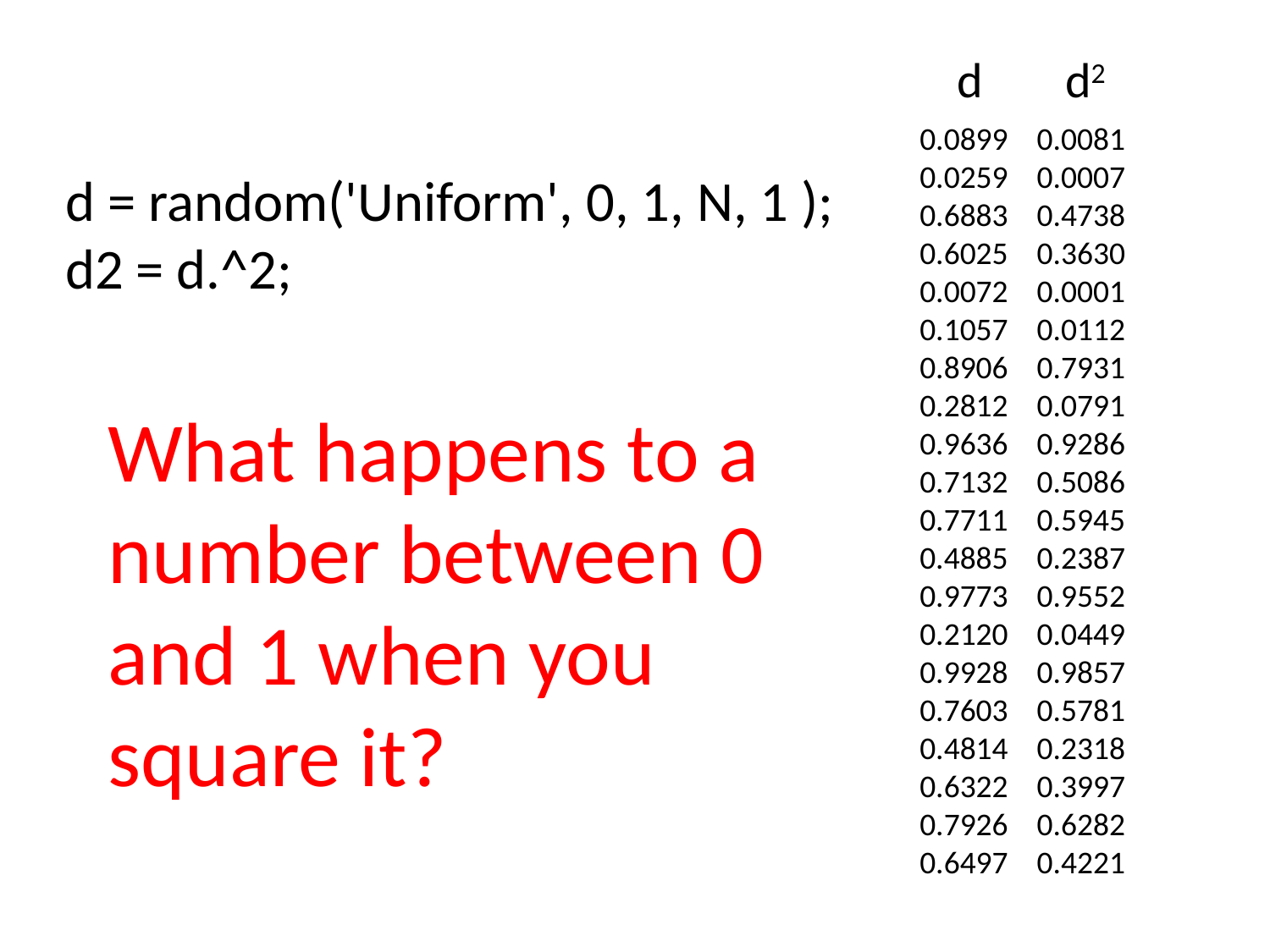

d
d2

    0.0899    0.0081
    0.0259    0.0007
    0.6883    0.4738
    0.6025    0.3630
    0.0072    0.0001
    0.1057    0.0112
    0.8906    0.7931
    0.2812    0.0791
    0.9636    0.9286
    0.7132    0.5086
    0.7711    0.5945
    0.4885    0.2387
    0.9773    0.9552
    0.2120    0.0449
    0.9928    0.9857
    0.7603    0.5781
    0.4814    0.2318
    0.6322    0.3997
    0.7926    0.6282
    0.6497    0.4221
d = random('Uniform', 0, 1, N, 1 );
d2 = d.^2;
What happens to a number between 0 and 1 when you square it?